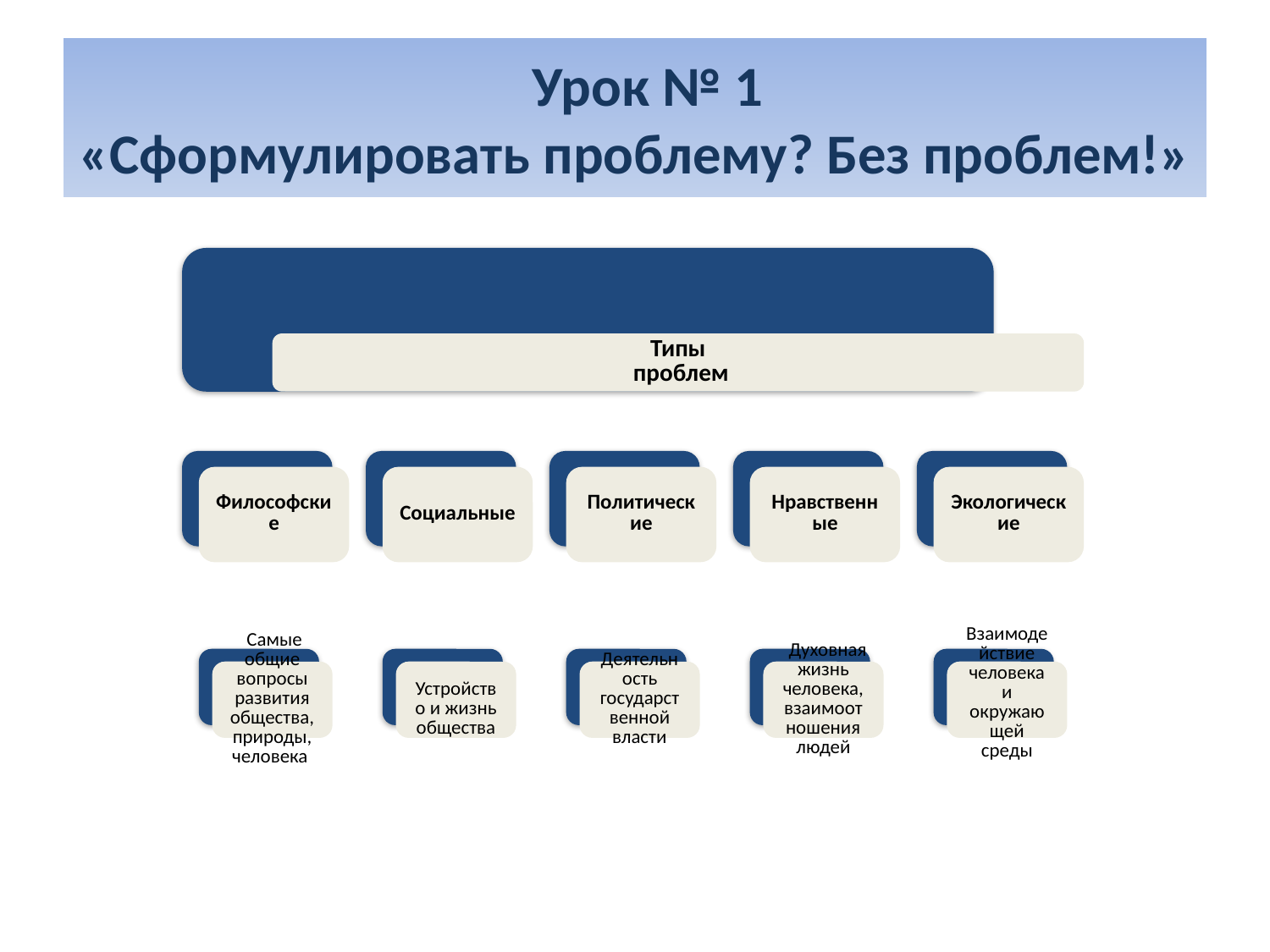

# Урок № 1 «Сформулировать проблему? Без проблем!»

Типы
 проблем
Философские
Социальные
Политические
Нравственные
Экологические
 Самые общие вопросы развития общества, природы, человека
 Устройство и жизнь общества
Деятельность государственной власти
  Духовная жизнь человека, взаимоотношения людей
 Взаимодействие человека и окружающей среды